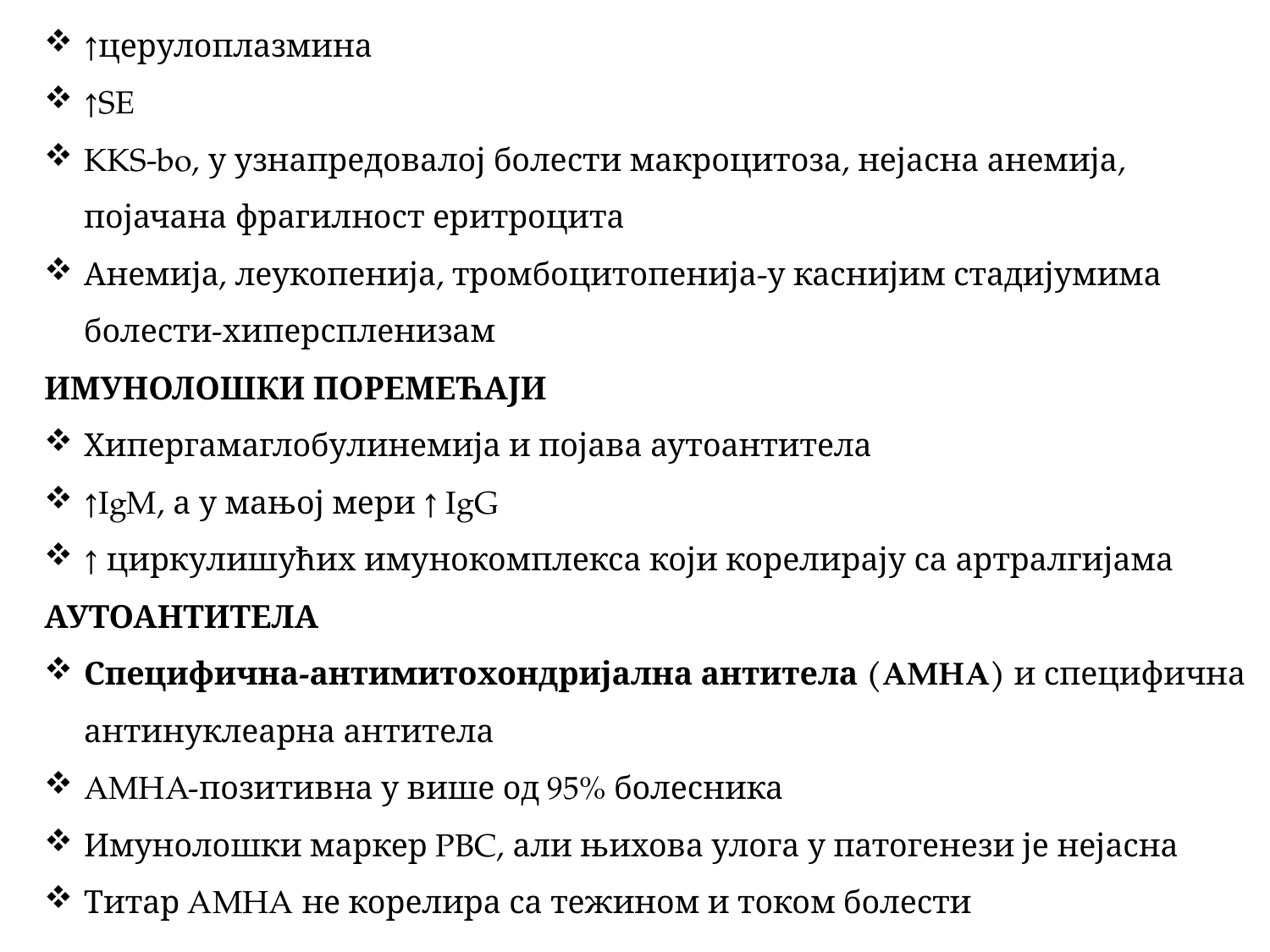

↑церулоплазмина
↑SE
KKS-bo, у узнапредовалој болести макроцитоза, нејасна анемија, појачана фрагилност еритроцита
Анемија, леукопенија, тромбоцитопенија-у каснијим стадијумима болести-хиперспленизам
ИМУНОЛОШКИ ПОРЕМЕЋАЈИ
Хипергамаглобулинемија и појава аутоантитела
↑IgM, а у мањој мери ↑ IgG
↑ циркулишућих имунокомплекса који корелирају са артралгијама
АУТОАНТИТЕЛА
Специфична-антимитохондријална антитела (AMHA) и специфична антинуклеарна антитела
AMHA-позитивна у више од 95% болесника
Имунолошки маркер PBC, али њихова улога у патогенези је нејасна
Титар AMHA не корелира са тежином и током болести